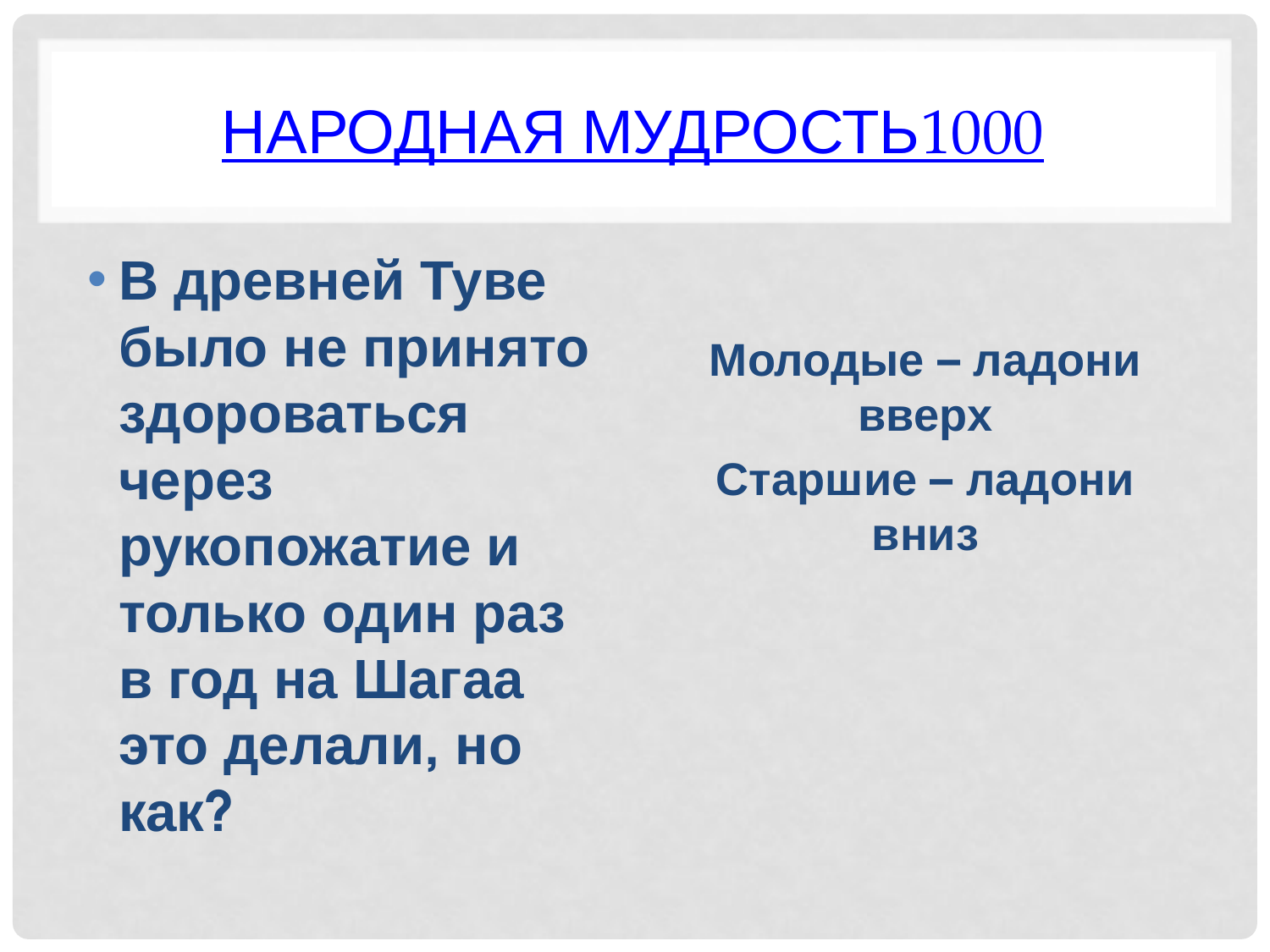

# Народная мудрость 1000
В древней Туве было не принято здороваться через рукопожатие и только один раз в год на Шагаа это делали, но как?
Молодые – ладони вверх
Старшие – ладони вниз